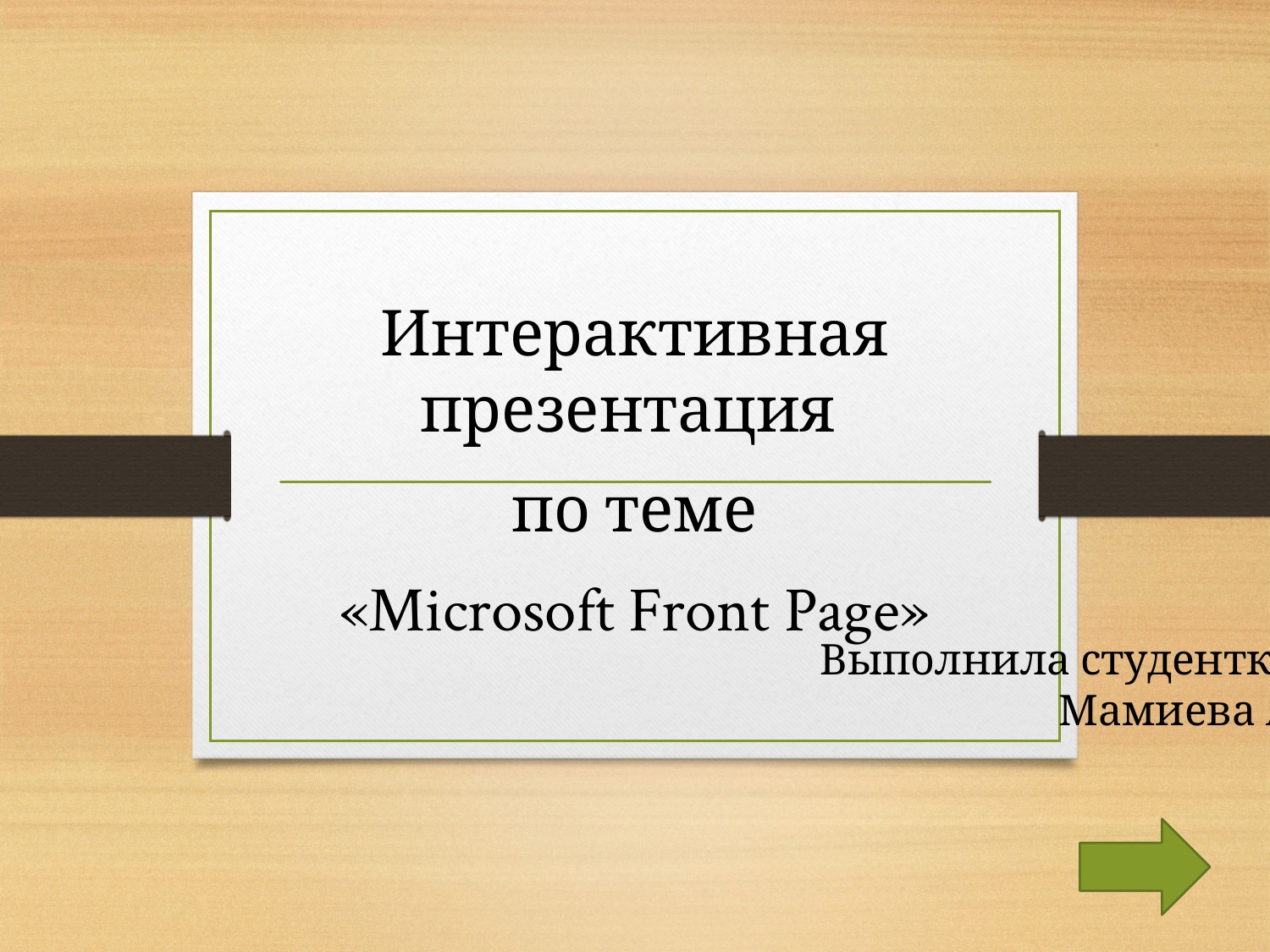

Интерактивная презентация
по теме
«Microsoft Front Page»
Выполнила студентка
Мамиева А.